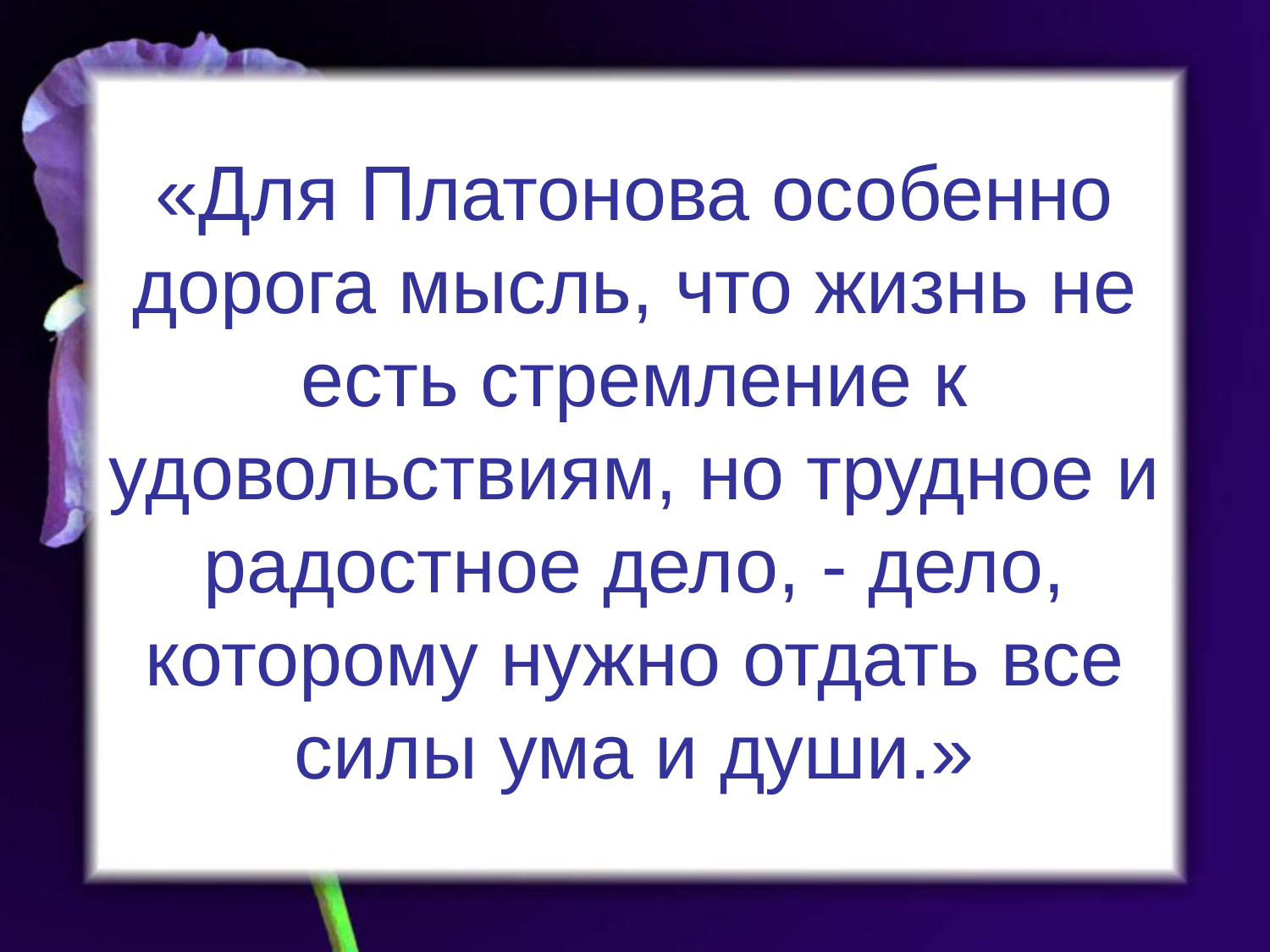

# «Для Платонова особенно дорога мысль, что жизнь не есть стремление к удовольствиям, но трудное и радостное дело, - дело, которому нужно отдать все силы ума и души.»